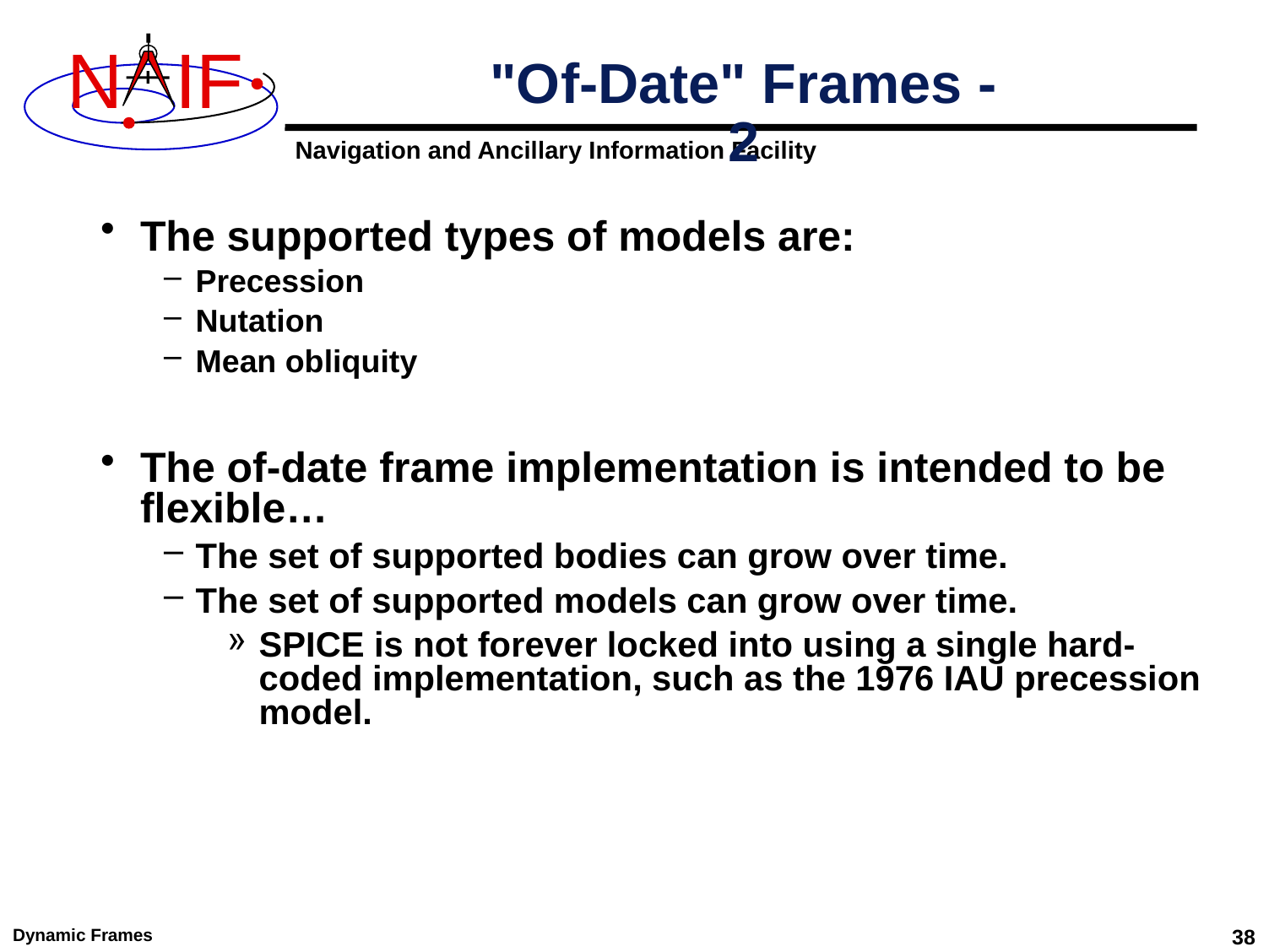

# "Of-Date" Frames - 2
The supported types of models are:
Precession
Nutation
Mean obliquity

The of-date frame implementation is intended to be flexible…
The set of supported bodies can grow over time.
The set of supported models can grow over time.
SPICE is not forever locked into using a single hard-coded implementation, such as the 1976 IAU precession model.
Dynamic Frames
38